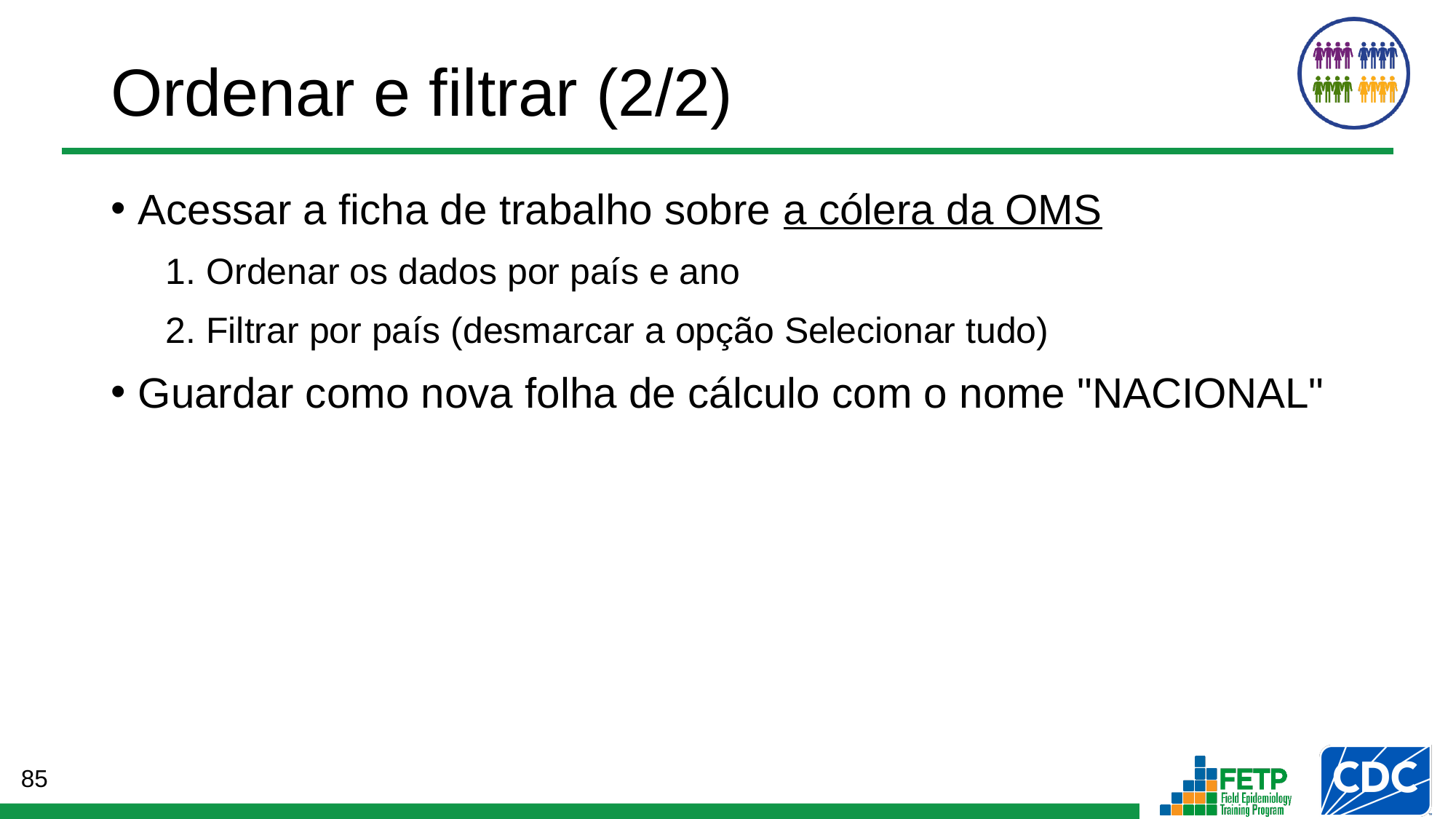

# Ordenar e filtrar (2/2)
Acessar a ficha de trabalho sobre a cólera da OMS
Ordenar os dados por país e ano
Filtrar por país (desmarcar a opção Selecionar tudo)
Guardar como nova folha de cálculo com o nome "NACIONAL"